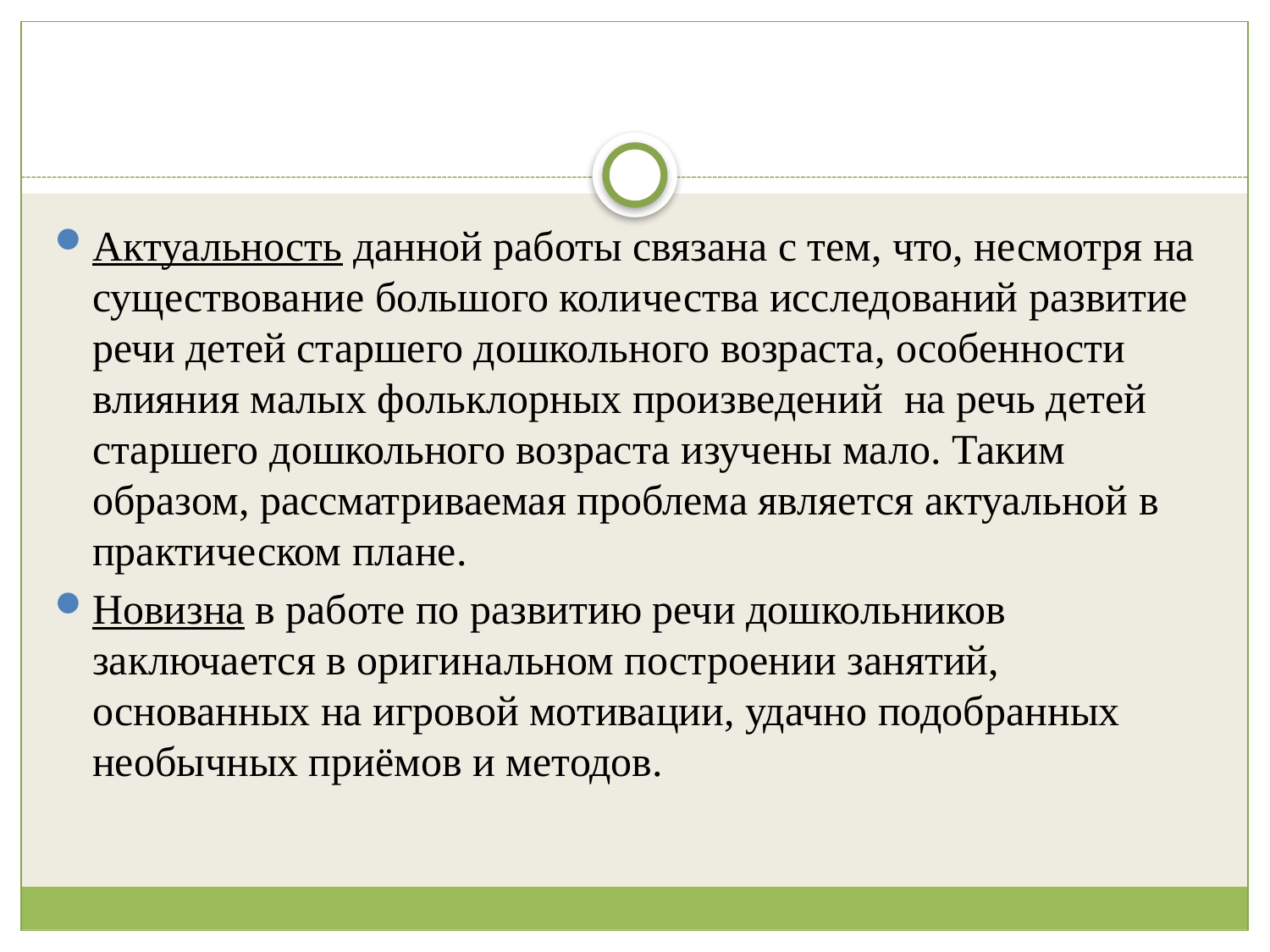

Актуальность данной работы связана с тем, что, несмотря на существование большого количества исследований развитие речи детей старшего дошкольного возраста, особенности влияния малых фольклорных произведений  на речь детей старшего дошкольного возраста изучены мало. Таким образом, рассматриваемая проблема является актуальной в практическом плане.
Новизна в работе по развитию речи дошкольников заключается в оригинальном построении занятий, основанных на игровой мотивации, удачно подобранных необычных приёмов и методов.